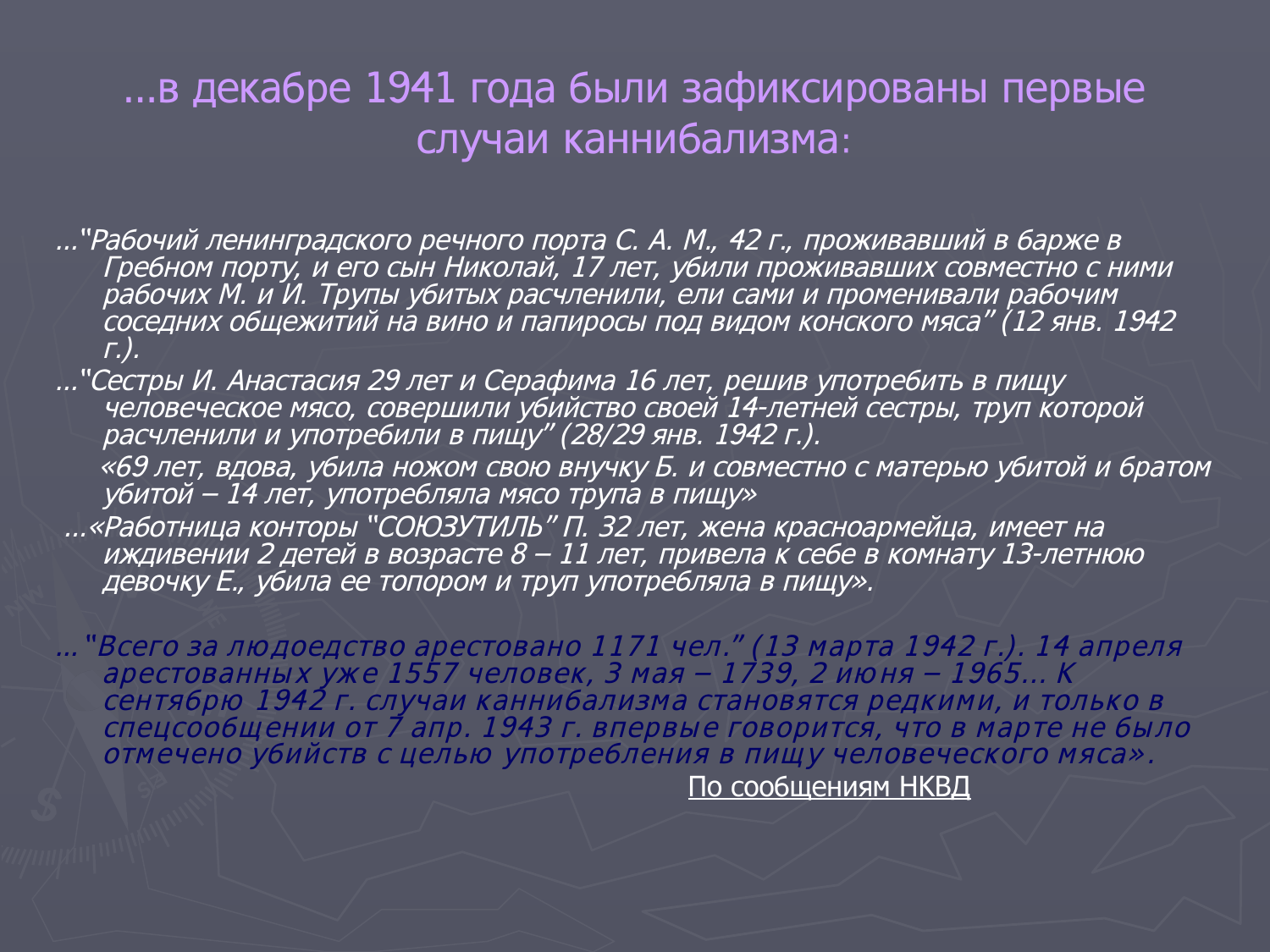

# …в декабре 1941 года были зафиксированы первые случаи каннибализма:
…“Рабочий ленинградского речного порта С. А. М., 42 г., проживавший в барже в Гребном порту, и его сын Николай, 17 лет, убили проживавших совместно с ними рабочих М. и И. Трупы убитых расчленили, ели сами и променивали рабочим соседних общежитий на вино и папиросы под видом конского мяса” (12 янв. 1942 г.).
…“Сестры И. Анастасия 29 лет и Серафима 16 лет, решив употребить в пищу           человеческое мясо, совершили убийство своей 14-летней сестры, труп которой расчленили и употребили в пищу” (28/29 янв. 1942 г.).
     «69 лет, вдова, убила ножом свою внучку Б. и совместно с матерью убитой и братом убитой – 14 лет, употребляла мясо трупа в пищу»
 …«Работница конторы “СОЮЗУТИЛЬ” П. 32 лет, жена красноармейца, имеет на иждивении 2 детей в возрасте 8 – 11 лет, привела к себе в комнату 13-летнюю девочку Е., убила ее топором и труп употребляла в пищу».

…“Всего за людоедство арестовано 1171 чел.” (13 марта 1942 г.). 14 апреля арестованных уже 1557 человек, 3 мая – 1739, 2 июня – 1965... К сентябрю 1942 г. случаи каннибализма становятся редкими, и только в спецсообщении от 7 апр. 1943 г. впервые говорится, что в марте не было отмечено убийств с целью употребления в пищу человеческого мяса».
                                                                         По сообщениям НКВД